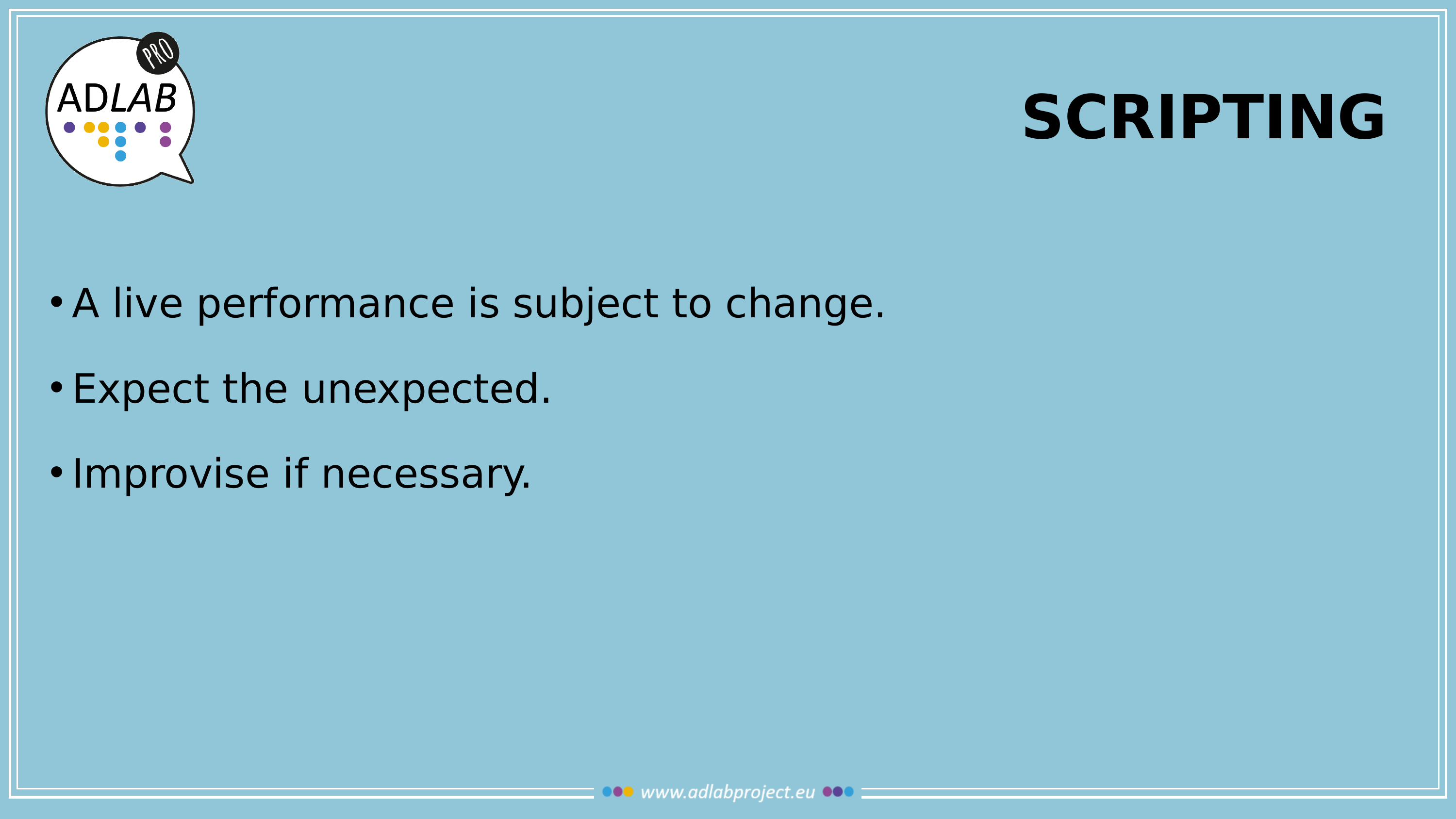

# scripting
A live performance is subject to change.
Expect the unexpected.
Improvise if necessary.